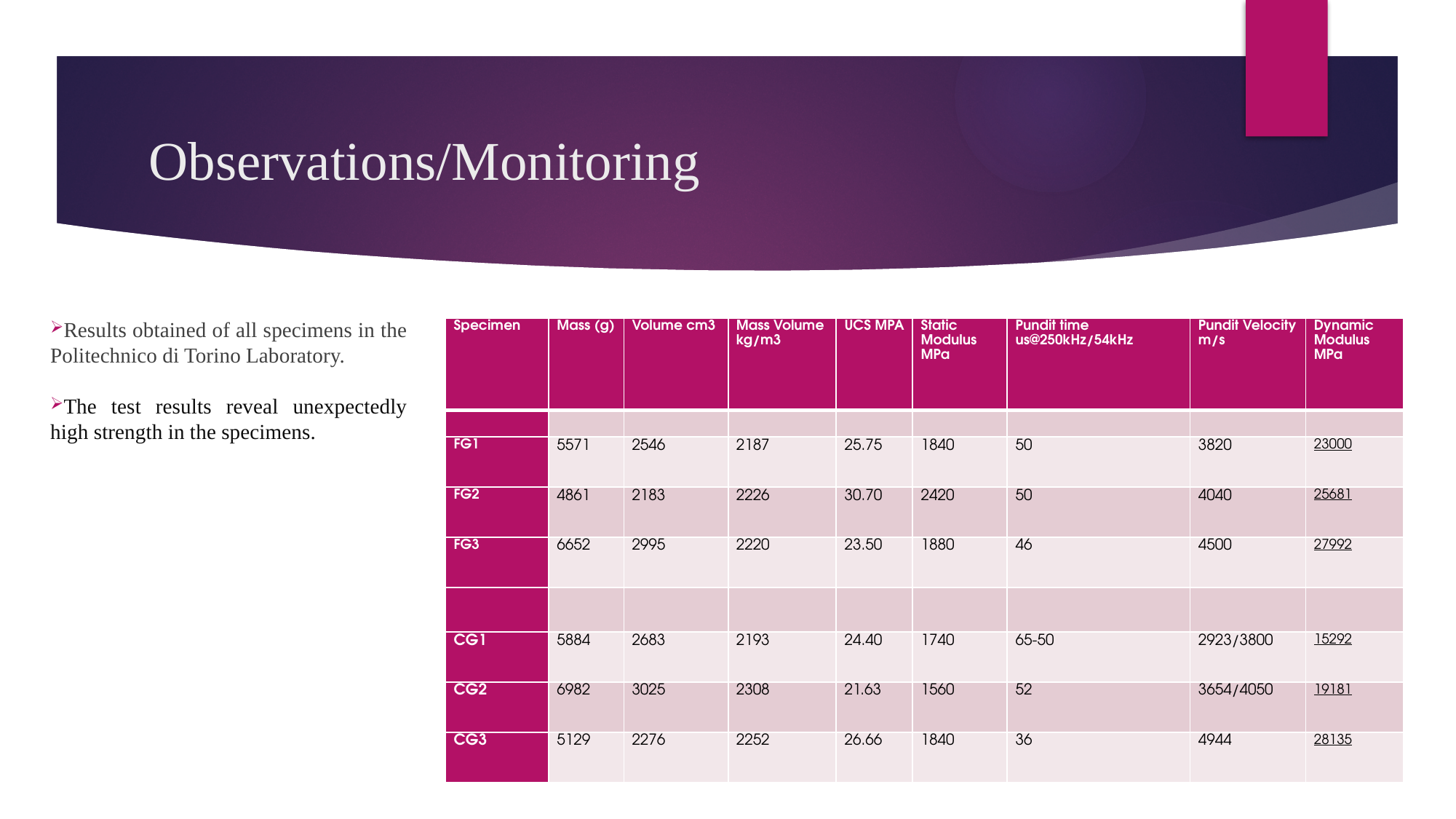

# Observations/Monitoring
Results obtained of all specimens in the Politechnico di Torino Laboratory.

The test results reveal unexpectedly high strength in the specimens.

| Specimen | Mass (g) | Volume cm3 | Mass Volume kg/m3 | UCS MPA | Static Modulus MPa | Pundit time us@250kHz/54kHz | Pundit Velocity m/s | Dynamic Modulus MPa |
| --- | --- | --- | --- | --- | --- | --- | --- | --- |
|  |  |  |  |  |  |  |  |  |
| FG1 | 5571 | 2546 | 2187 | 25.75 | 1840 | 50 | 3820 | 23000 |
| FG2 | 4861 | 2183 | 2226 | 30.70 | 2420 | 50 | 4040 | 25681 |
| FG3 | 6652 | 2995 | 2220 | 23.50 | 1880 | 46 | 4500 | 27992 |
|  |  |  |  |  |  |  |  |  |
| CG1 | 5884 | 2683 | 2193 | 24.40 | 1740 | 65-50 | 2923/3800 | 15292 |
| CG2 | 6982 | 3025 | 2308 | 21.63 | 1560 | 52 | 3654/4050 | 19181 |
| CG3 | 5129 | 2276 | 2252 | 26.66 | 1840 | 36 | 4944 | 28135 |